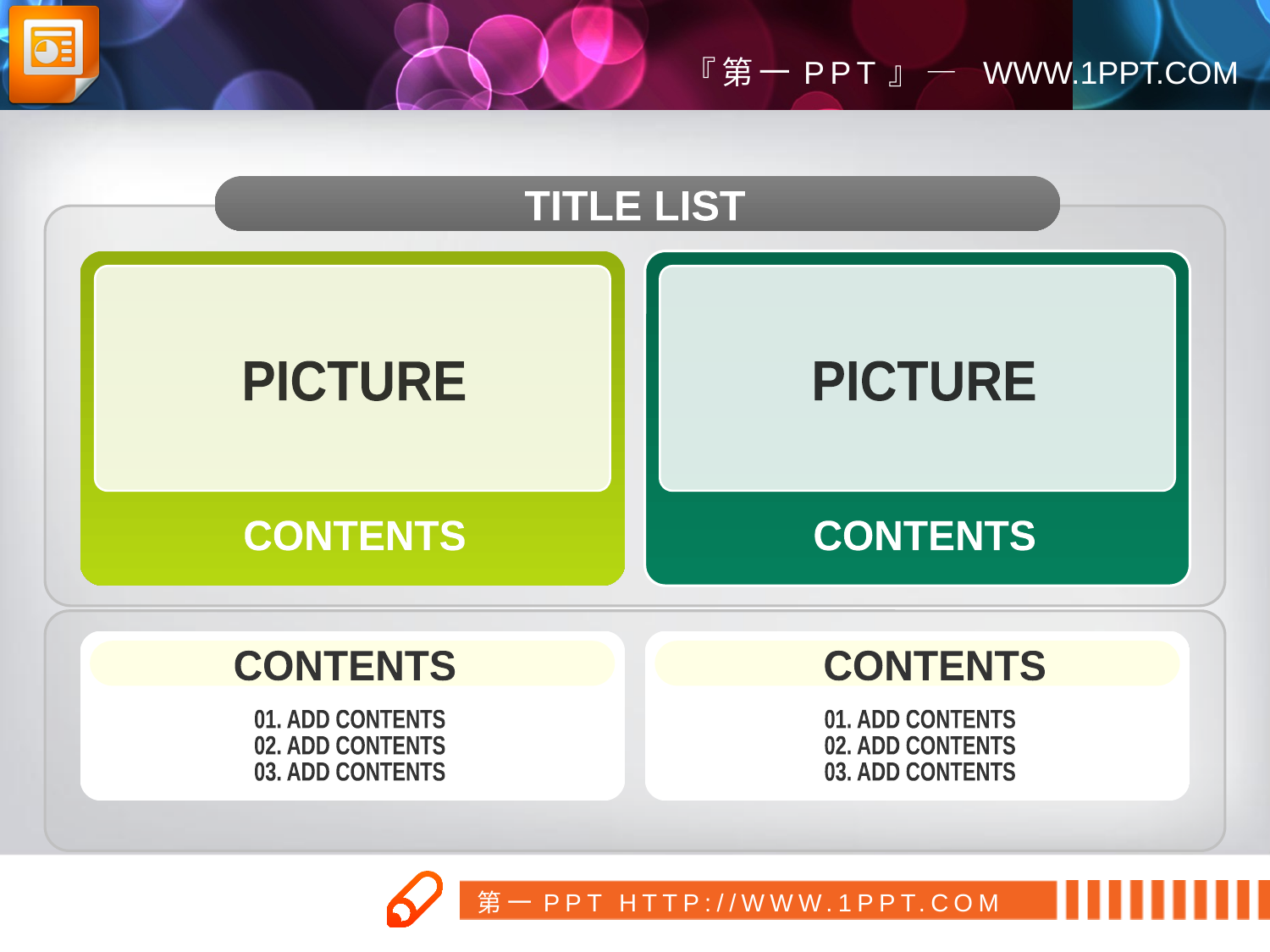

TITLE LIST

PICTURE
PICTURE
CONTENTS
CONTENTS

CONTENTS
CONTENTS
01. ADD CONTENTS
02. ADD CONTENTS
03. ADD CONTENTS
01. ADD CONTENTS
02. ADD CONTENTS
03. ADD CONTENTS